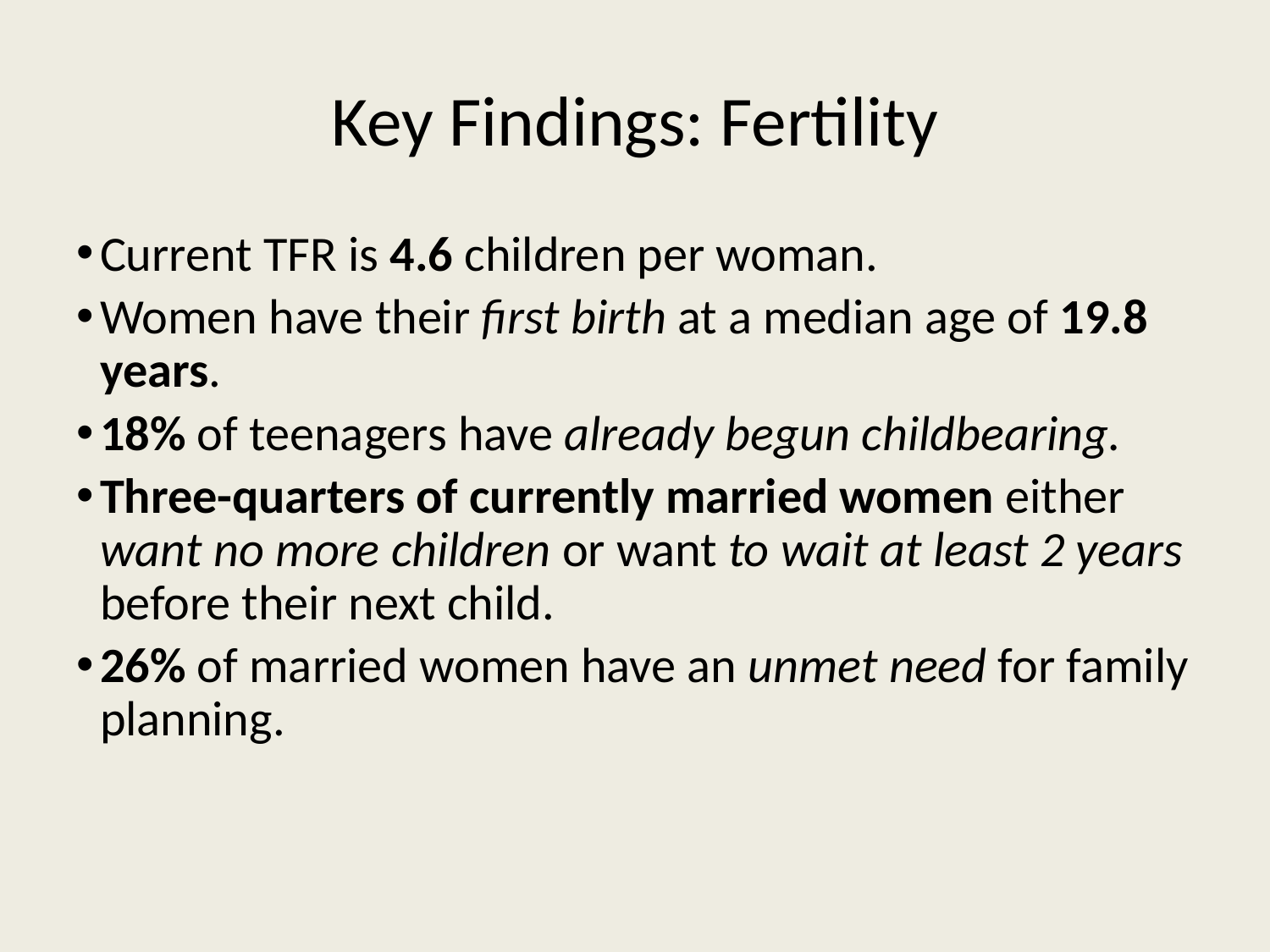

# Key Findings: Fertility
Current TFR is 4.6 children per woman.
Women have their first birth at a median age of 19.8 years.
18% of teenagers have already begun childbearing.
Three-quarters of currently married women either want no more children or want to wait at least 2 years before their next child.
26% of married women have an unmet need for family planning.